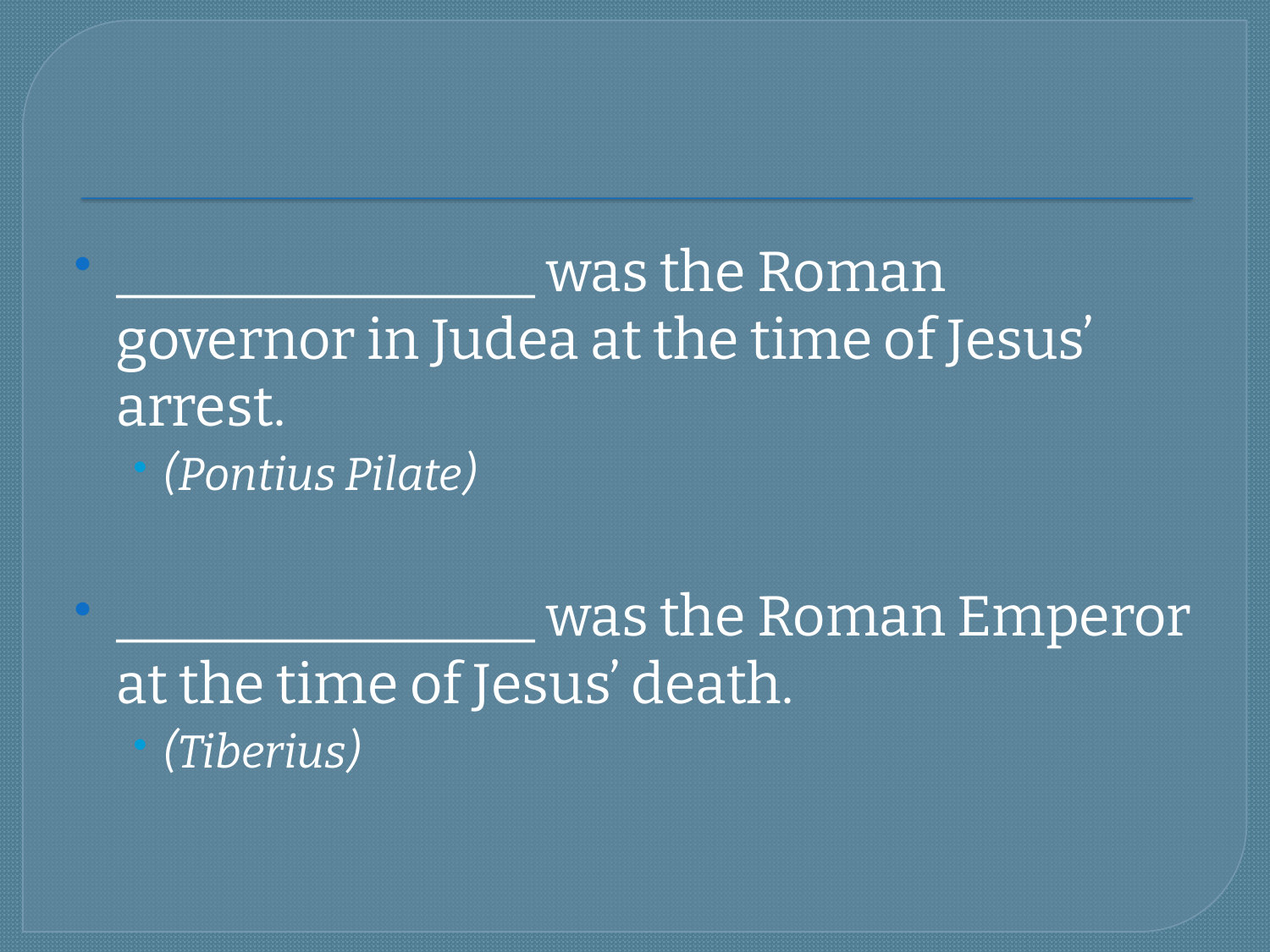

#
_______________ was the Roman governor in Judea at the time of Jesus’ arrest.
(Pontius Pilate)

_______________ was the Roman Emperor at the time of Jesus’ death.
(Tiberius)